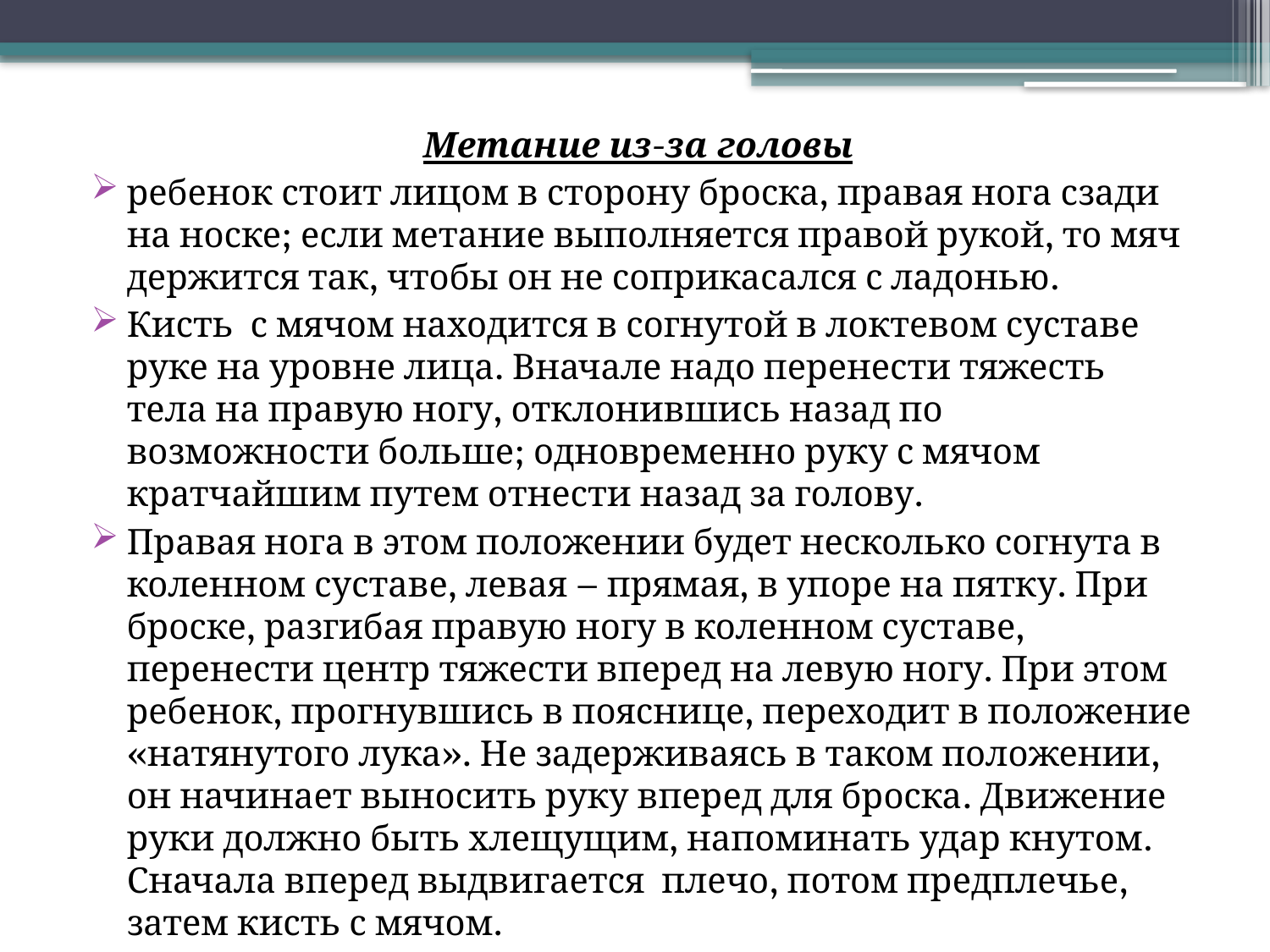

Метание из-за головы
ребенок стоит лицом в сторону броска, правая нога сзади на носке; если метание выполняется правой рукой, то мяч держится так, чтобы он не соприкасался с ладонью.
Кисть  с мячом находится в согнутой в локтевом суставе руке на уровне лица. Вначале надо перенести тяжесть тела на правую ногу, отклонившись назад по возможности больше; одновременно руку с мячом кратчайшим путем отнести назад за голову.
Правая нога в этом положении будет несколько согнута в коленном суставе, левая – прямая, в упоре на пятку. При броске, разгибая правую ногу в коленном суставе, перенести центр тяжести вперед на левую ногу. При этом ребенок, прогнувшись в пояснице, переходит в положение «натянутого лука». Не задерживаясь в таком положении, он начинает выносить руку вперед для броска. Движение руки должно быть хлещущим, напоминать удар кнутом. Сначала вперед выдвигается  плечо, потом предплечье, затем кисть с мячом.